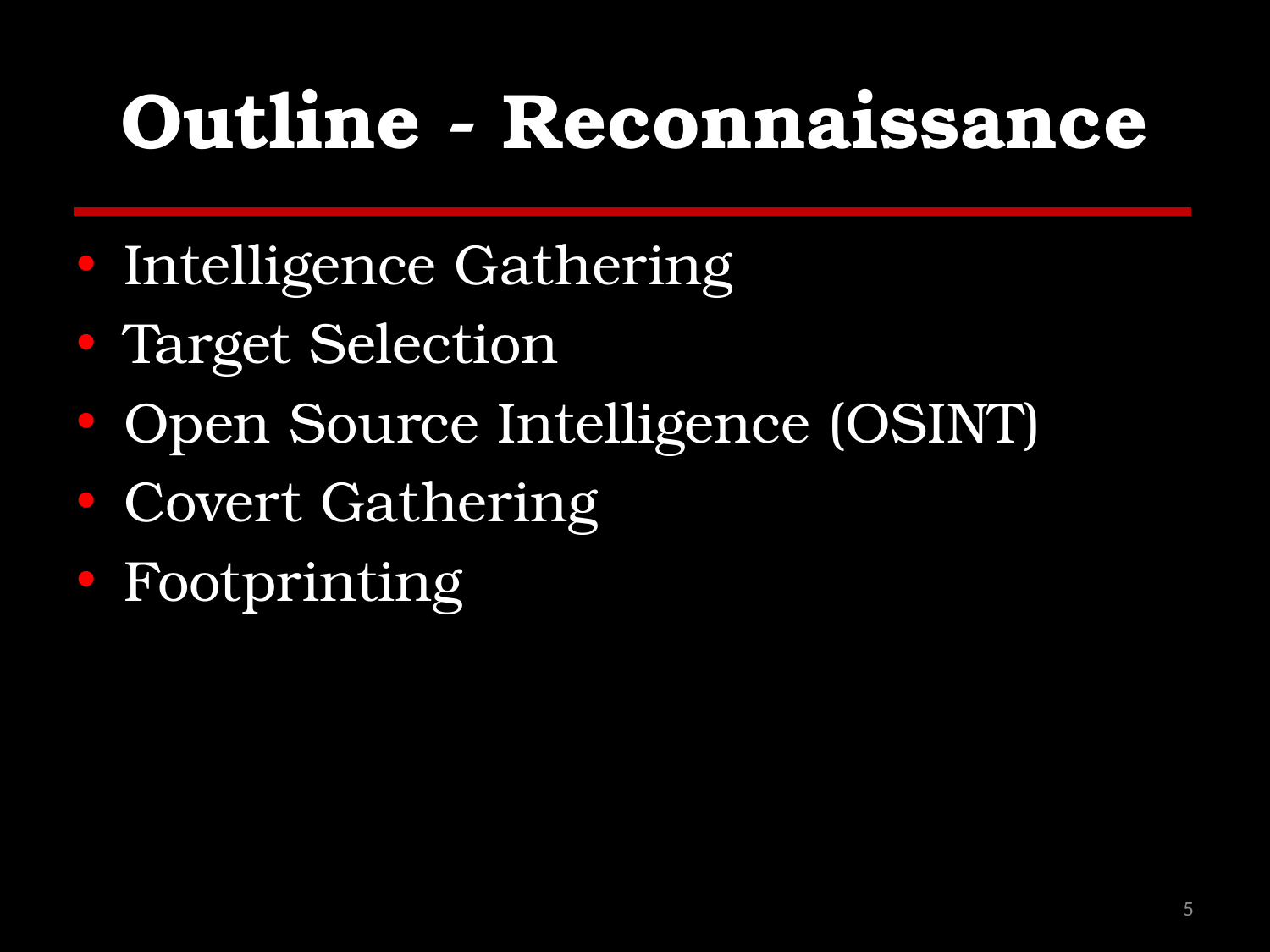

# Outline - Reconnaissance
Intelligence Gathering
Target Selection
Open Source Intelligence (OSINT)
Covert Gathering
Footprinting
5